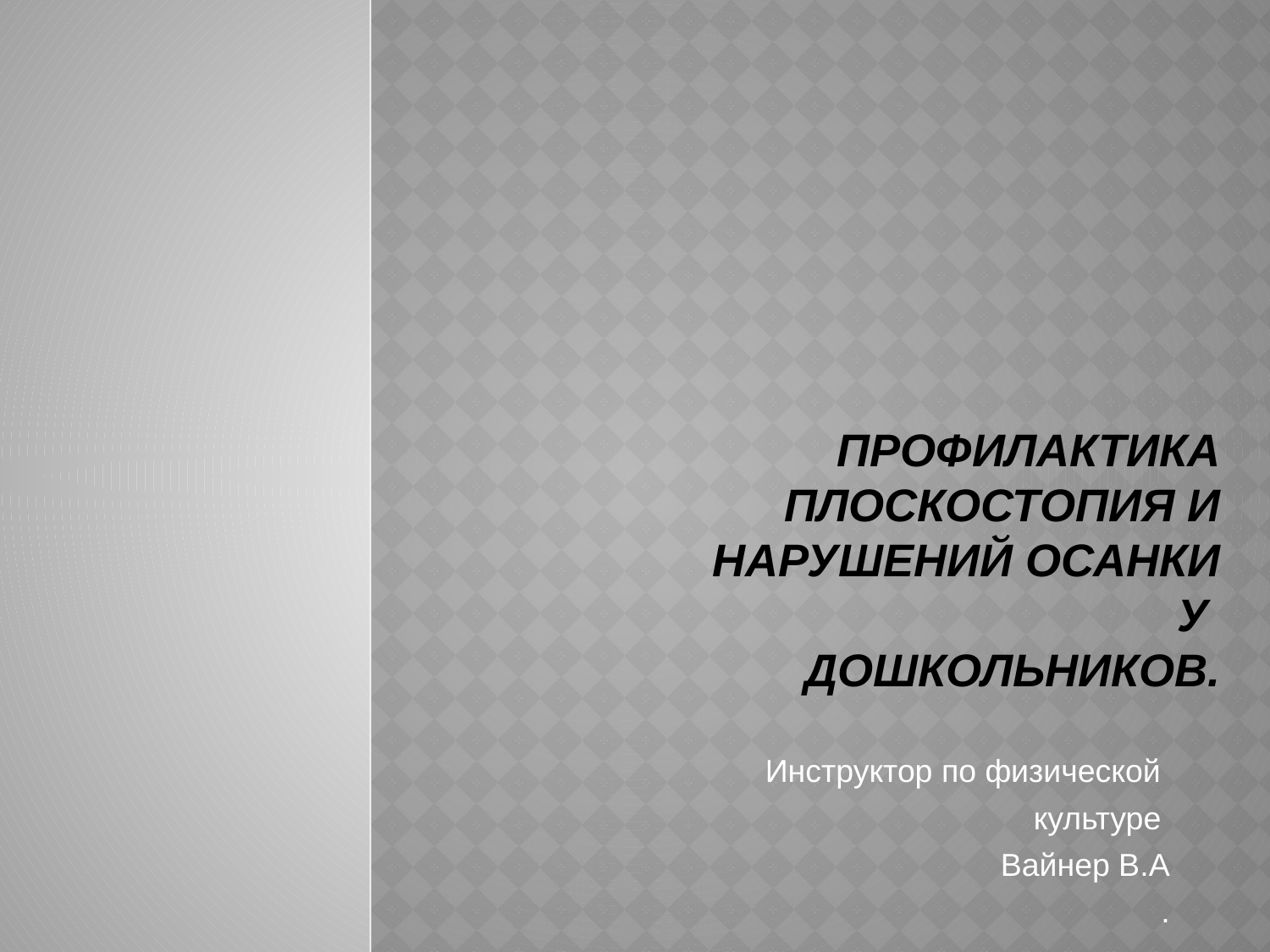

# ПРОФИЛАКТИКА ПЛОСКОСТОПИЯ И НАРУШЕНИЙ ОСАНКИ У ДОШКОЛЬНИКОВ.
Инструктор по физической
культуре
 Вайнер В.А
.